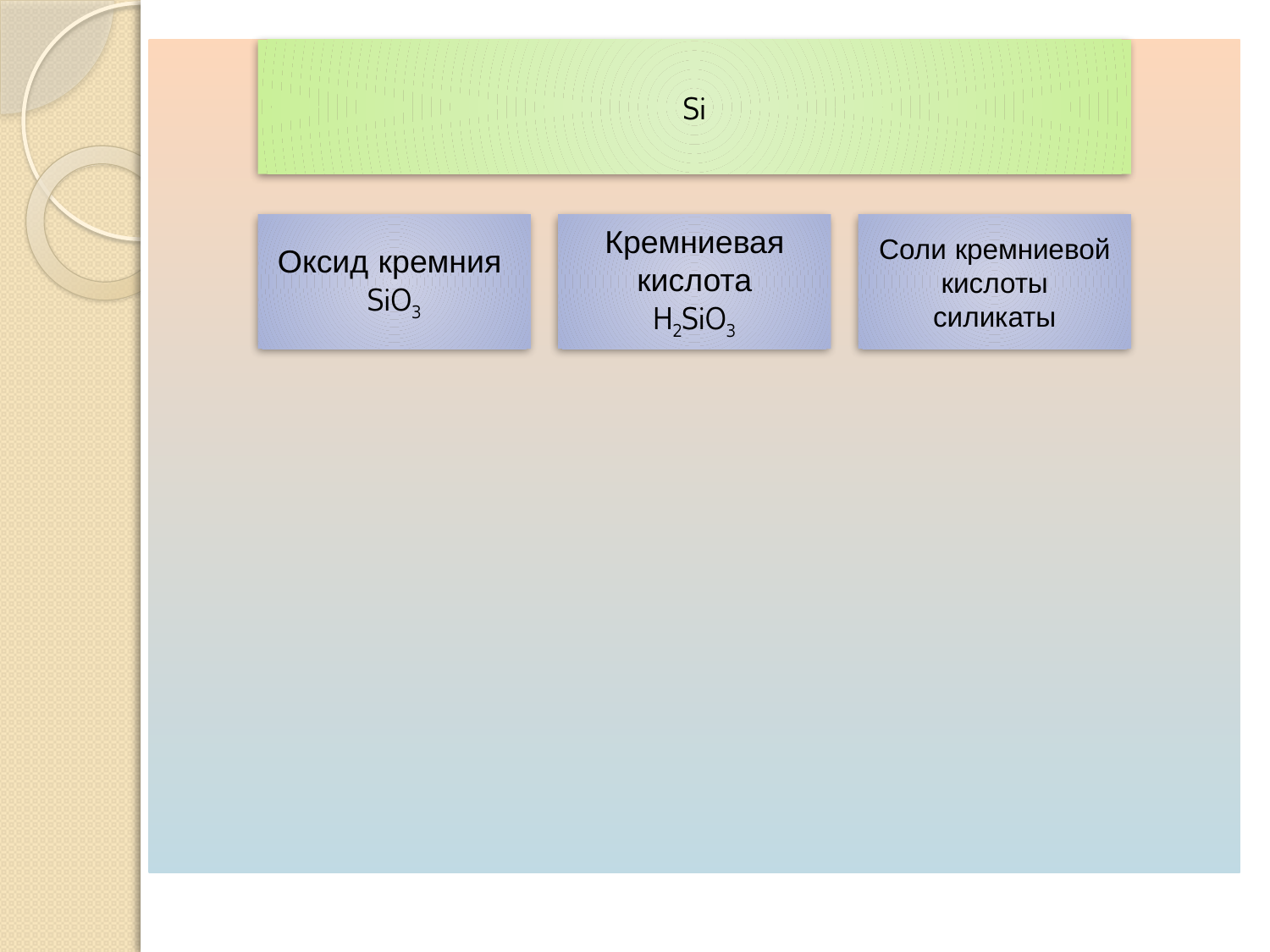

#
Si
Оксид кремния
SiO3
Кремниевая кислота
H2SiO3
Соли кремниевой кислоты
силикаты